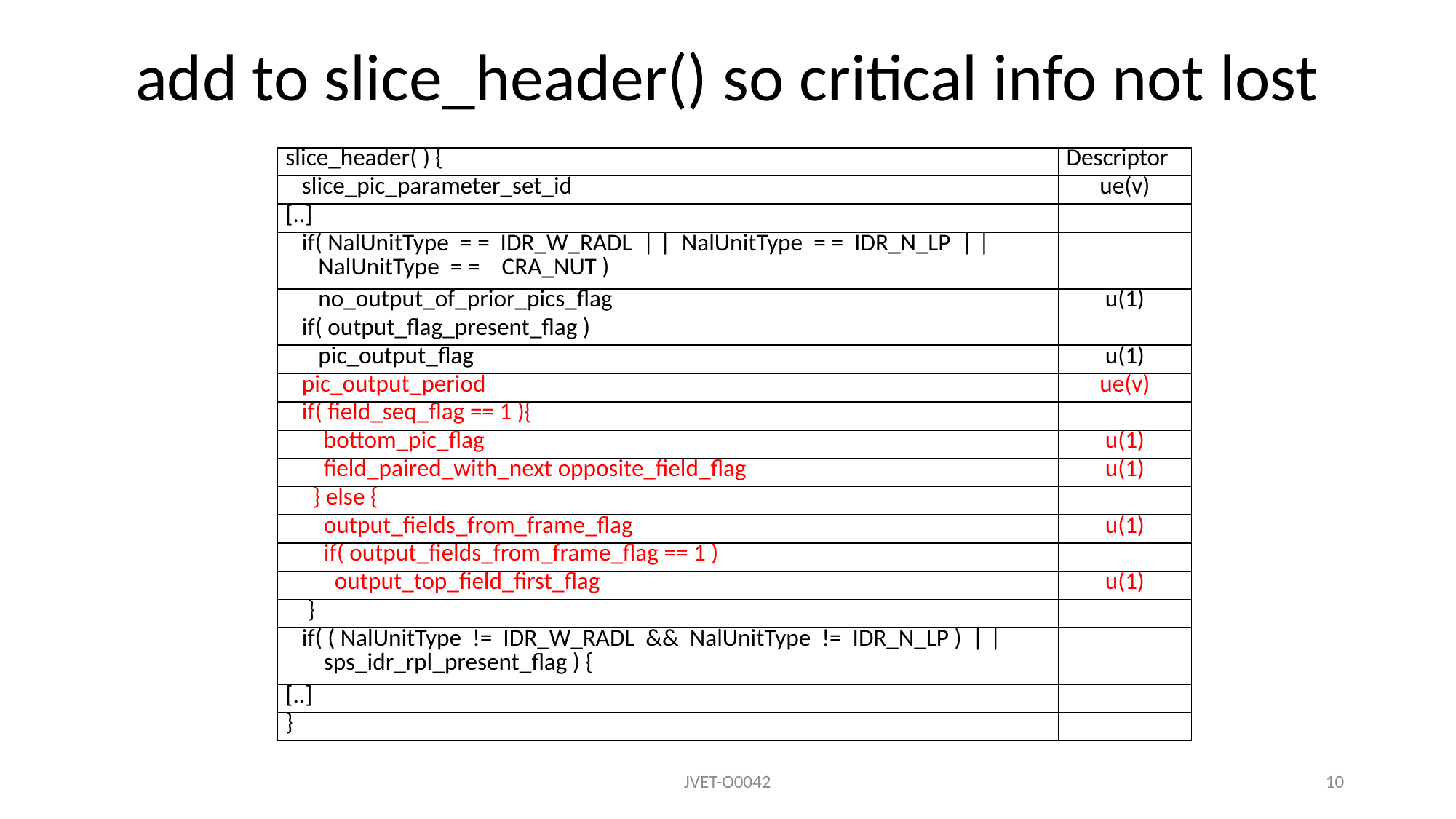

# add to slice_header() so critical info not lost
| slice\_header( ) { | Descriptor |
| --- | --- |
| slice\_pic\_parameter\_set\_id | ue(v) |
| [..] |  |
| if( NalUnitType = = IDR\_W\_RADL | | NalUnitType = = IDR\_N\_LP | | NalUnitType = = CRA\_NUT ) |  |
| no\_output\_of\_prior\_pics\_flag | u(1) |
| if( output\_flag\_present\_flag ) |  |
| pic\_output\_flag | u(1) |
| pic\_output\_period | ue(v) |
| if( field\_seq\_flag == 1 ){ |  |
| bottom\_pic\_flag | u(1) |
| field\_paired\_with\_next opposite\_field\_flag | u(1) |
| } else { |  |
| output\_fields\_from\_frame\_flag | u(1) |
| if( output\_fields\_from\_frame\_flag == 1 ) |  |
| output\_top\_field\_first\_flag | u(1) |
| } |  |
| if( ( NalUnitType != IDR\_W\_RADL && NalUnitType != IDR\_N\_LP ) | | sps\_idr\_rpl\_present\_flag ) { |  |
| [..] |  |
| } |  |
JVET-O0042
10